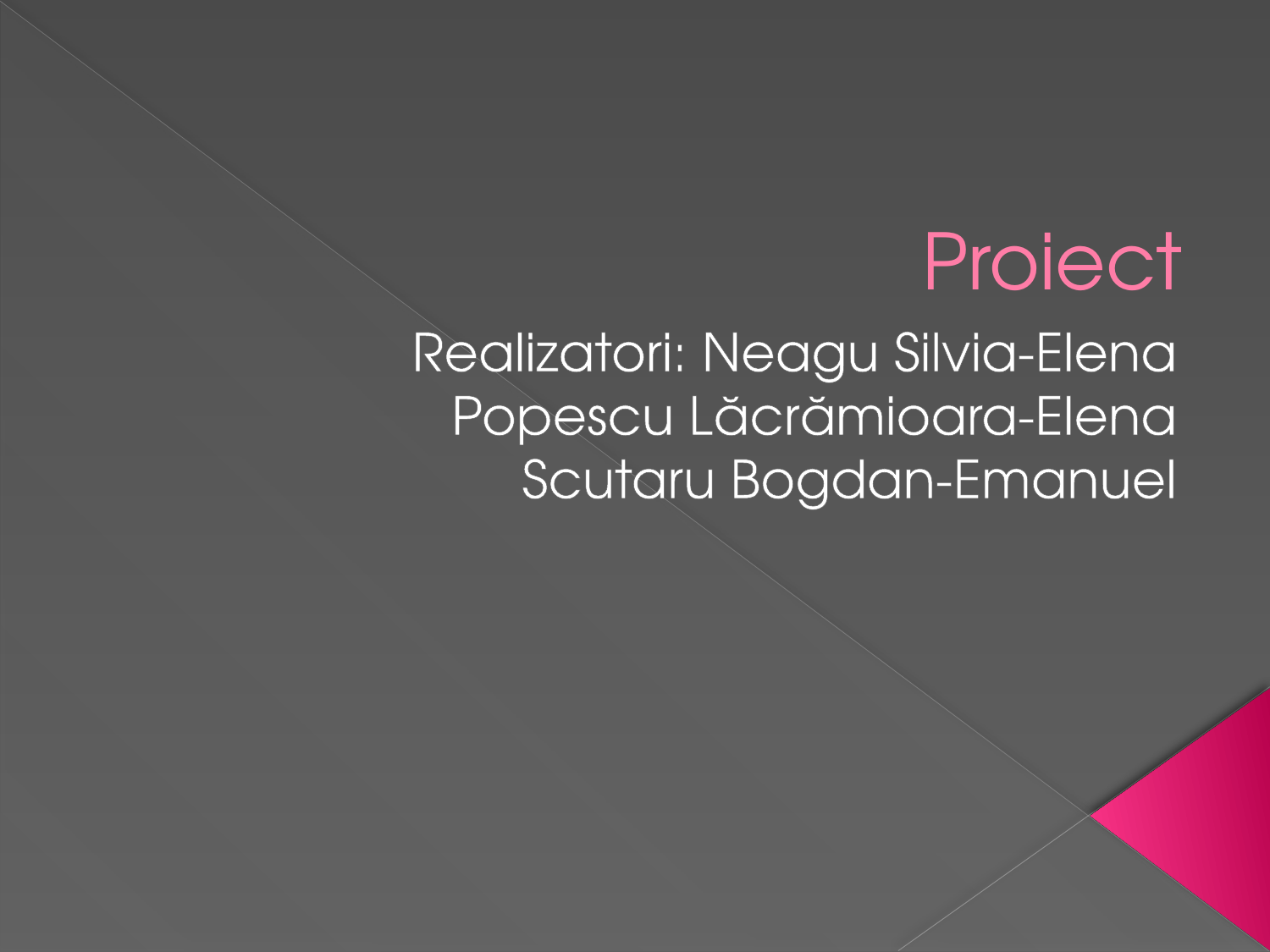

# Proiect
Realizatori: Neagu Silvia-Elena
Popescu Lăcrămioara-Elena
Scutaru Bogdan-Emanuel